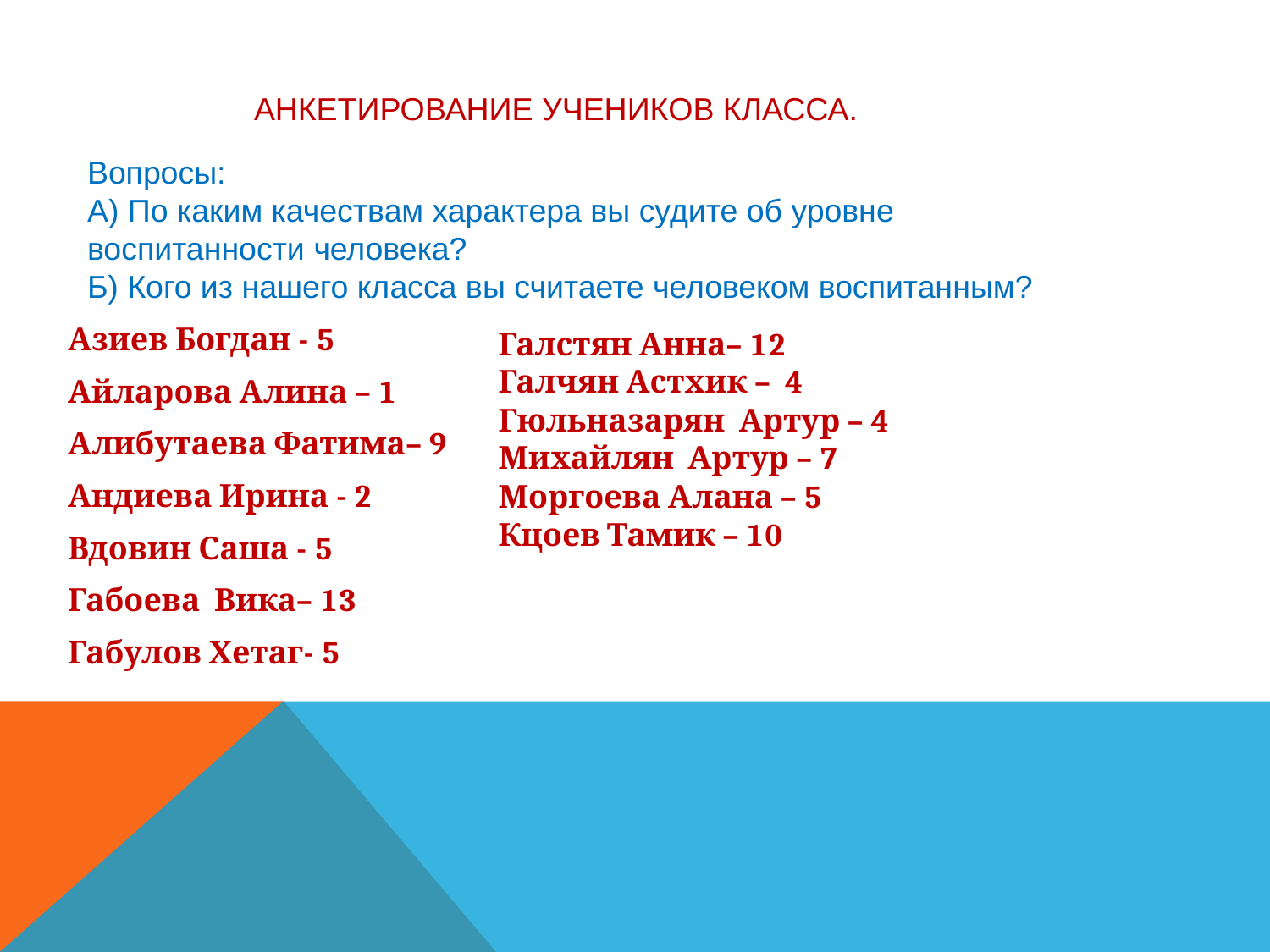

# Анкетирование учеников класса.
Вопросы:
А) По каким качествам характера вы судите об уровне воспитанности человека?
Б) Кого из нашего класса вы считаете человеком воспитанным?
Азиев Богдан - 5
Айларова Алина – 1
Алибутаева Фатима– 9
Андиева Ирина - 2
Вдовин Саша - 5
Габоева  Вика– 13
Габулов Хетаг- 5
Галстян Анна– 12
Галчян Астхик –  4
Гюльназарян  Артур – 4
Михайлян  Артур – 7
Моргоева Алана – 5
Кцоев Тамик – 10